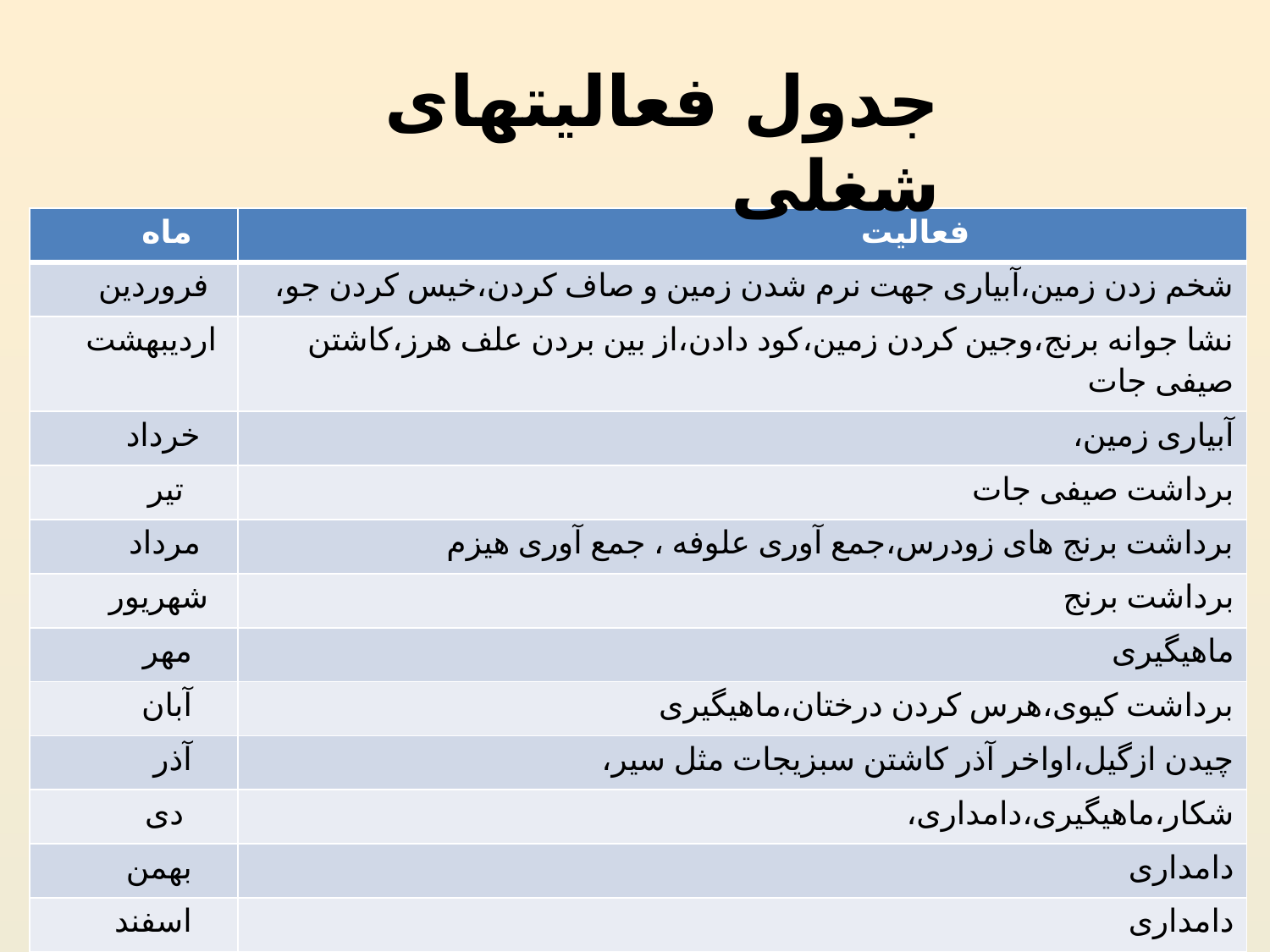

جدول فعالیتهای شغلی

| ماه | فعالیت |
| --- | --- |
| فروردین | شخم زدن زمین،آبیاری جهت نرم شدن زمین و صاف کردن،خیس کردن جو، |
| اردیبهشت | نشا جوانه برنج،وجین کردن زمین،کود دادن،از بین بردن علف هرز،کاشتن صیفی جات |
| خرداد | آبیاری زمین، |
| تیر | برداشت صیفی جات |
| مرداد | برداشت برنج های زودرس،جمع آوری علوفه ، جمع آوری هیزم |
| شهریور | برداشت برنج |
| مهر | ماهیگیری |
| آبان | برداشت کیوی،هرس کردن درختان،ماهیگیری |
| آذر | چیدن ازگیل،اواخر آذر کاشتن سبزیجات مثل سیر، |
| دی | شکار،ماهیگیری،دامداری، |
| بهمن | دامداری |
| اسفند | دامداری |